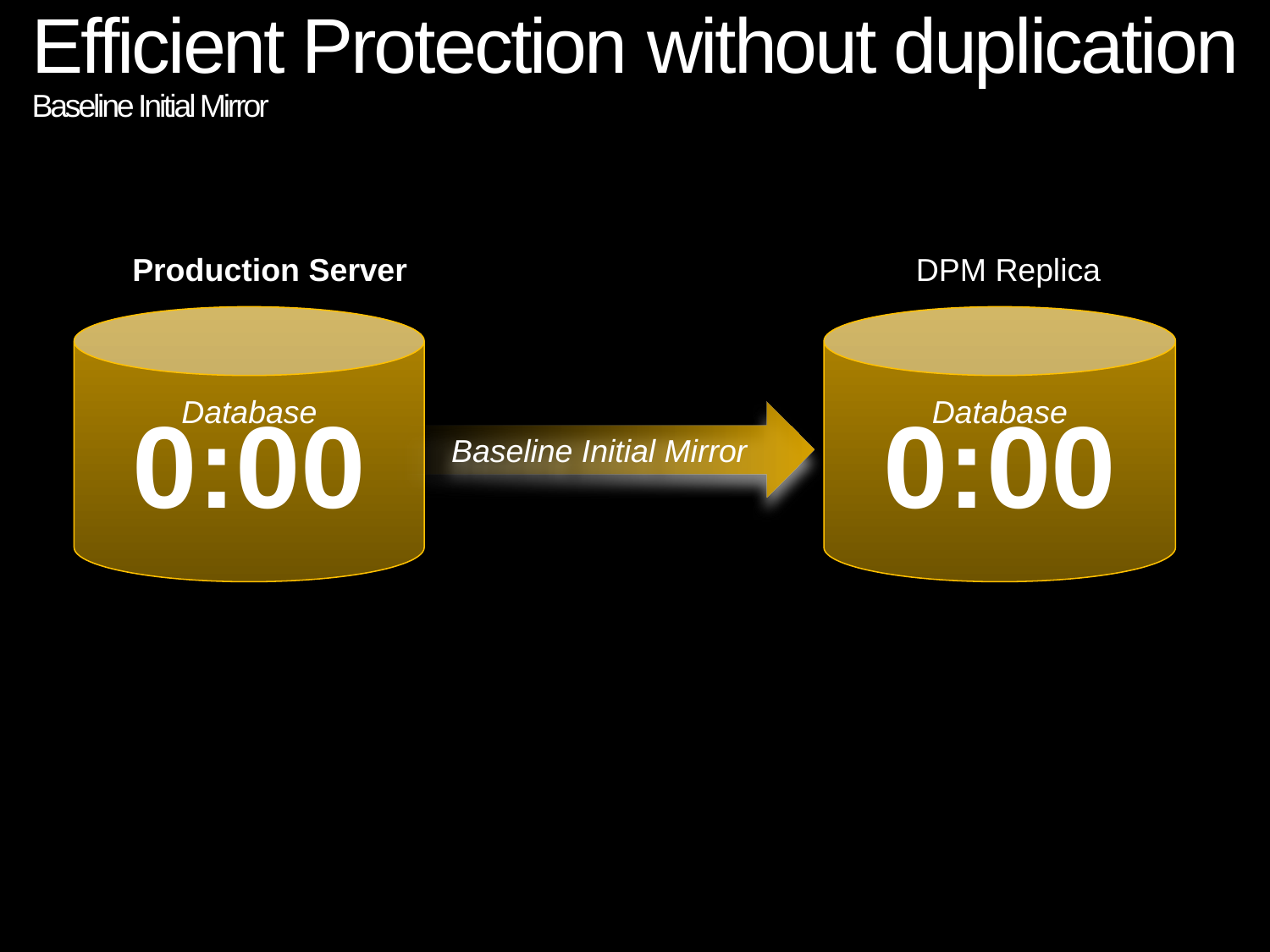

# Efficient Protection without duplication Baseline Initial Mirror
Production Server
DPM Replica
Database

0:00

Database

0:00

Baseline Initial Mirror